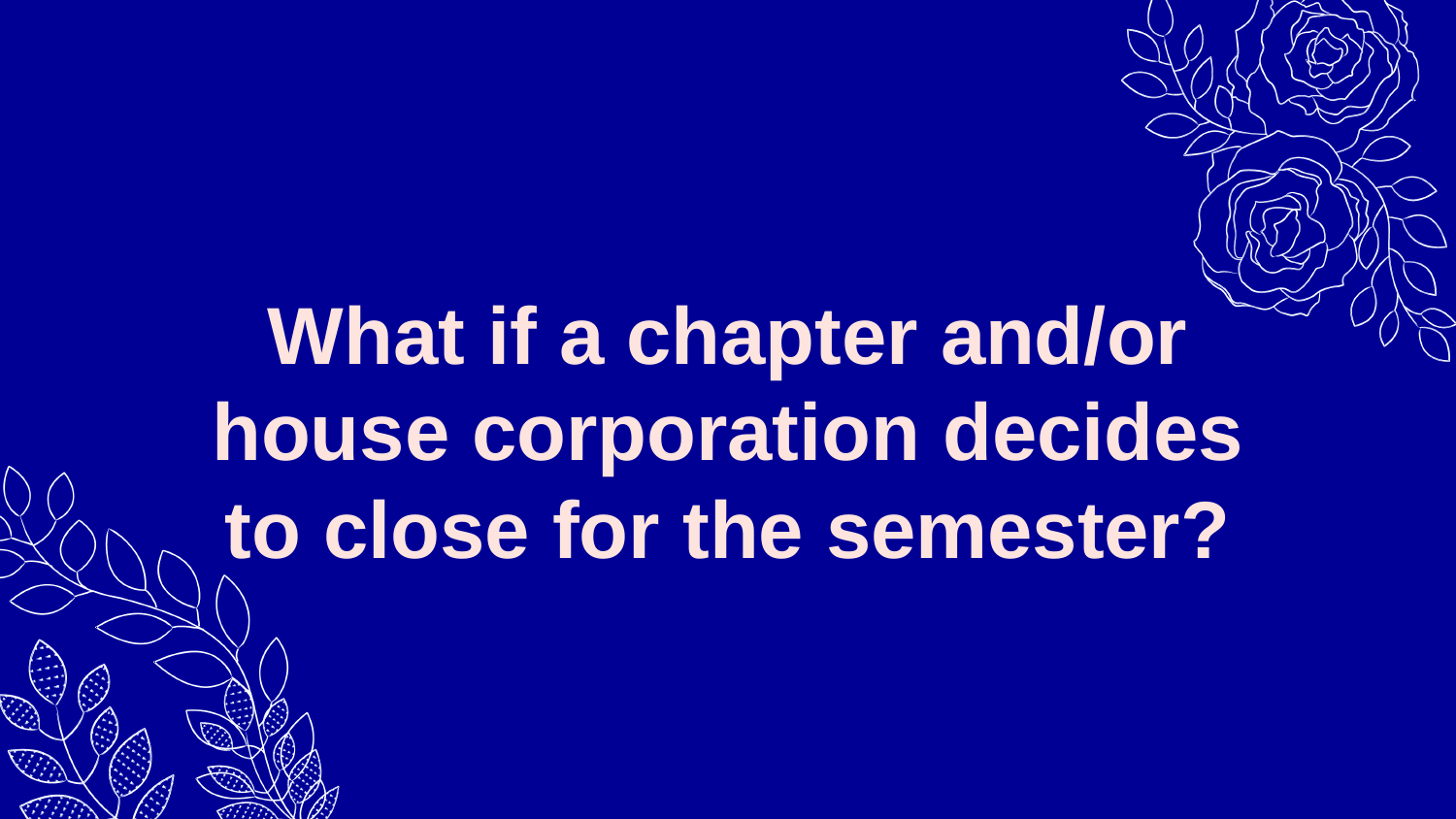

What if a chapter and/or house corporation decides to close for the semester?